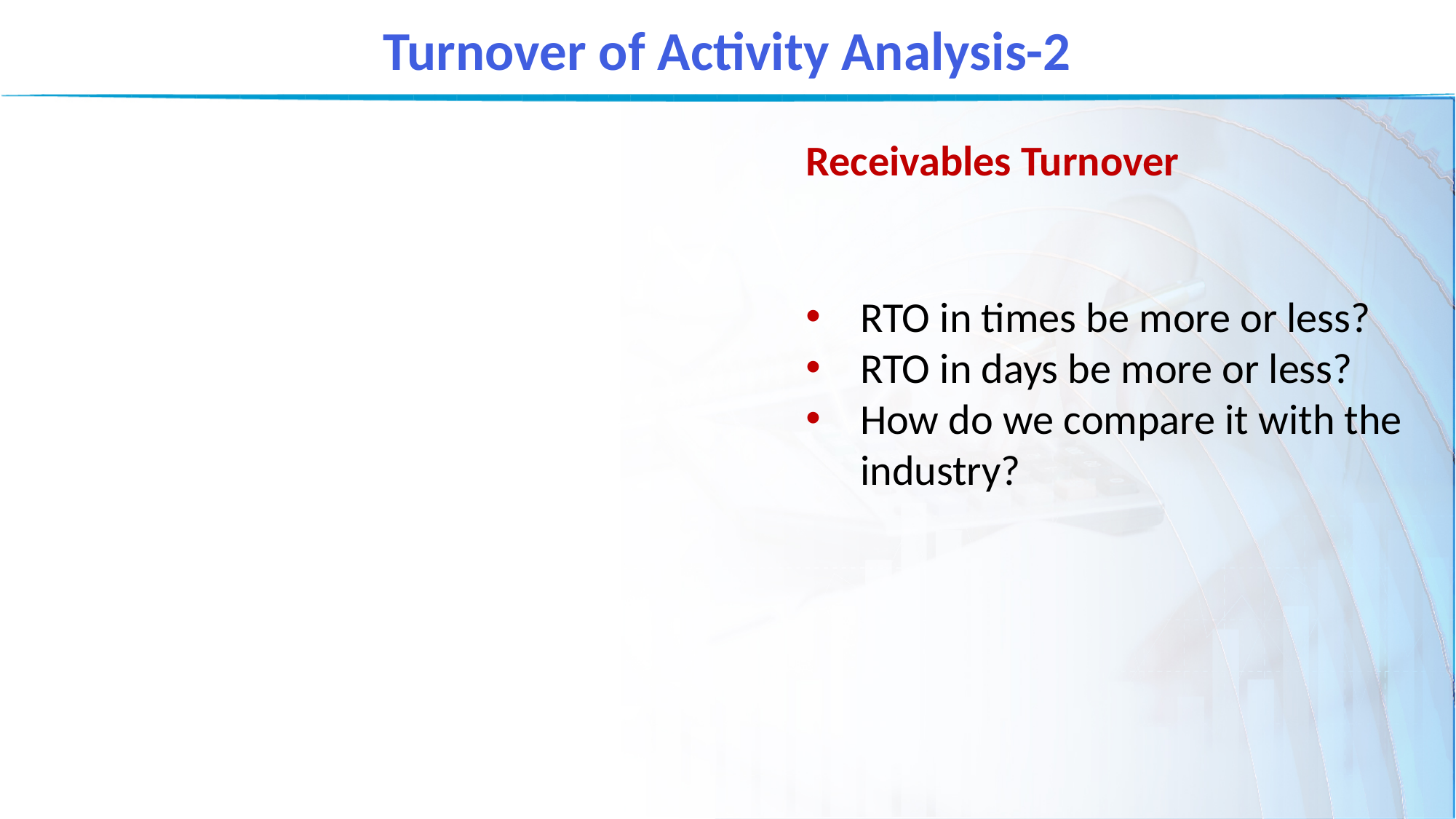

Turnover of Activity Analysis-2
Receivables Turnover

RTO in times be more or less?
RTO in days be more or less?
How do we compare it with the industry?